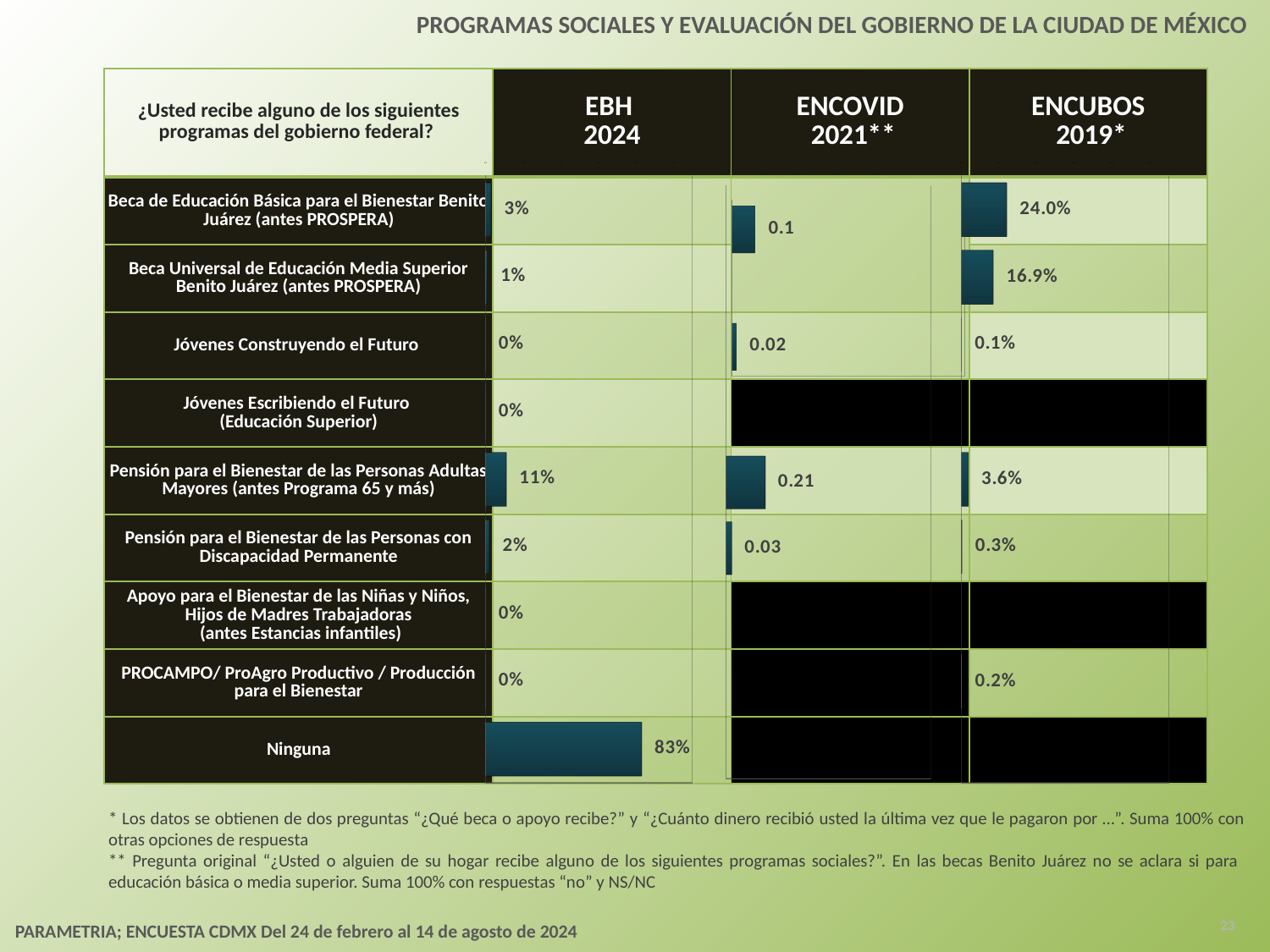

PROGRAMAS SOCIALES Y EVALUACIÓN DEL GOBIERNO DE LA CIUDAD DE MÉXICO
| ¿Usted recibe alguno de los siguientes programas del gobierno federal? | EBH 2024 | ENCOVID 2021\*\* | ENCUBOS 2019\* |
| --- | --- | --- | --- |
| Beca de Educación Básica para el Bienestar Benito Juárez (antes PROSPERA) |  |  |  |
| Beca Universal de Educación Media Superior Benito Juárez (antes PROSPERA) |  |  |  |
| Jóvenes Construyendo el Futuro |  |  |  |
| Jóvenes Escribiendo el Futuro (Educación Superior) |  |  |  |
| Pensión para el Bienestar de las Personas Adultas Mayores (antes Programa 65 y más) |  |  |  |
| Pensión para el Bienestar de las Personas con Discapacidad Permanente |  |  |  |
| Apoyo para el Bienestar de las Niñas y Niños, Hijos de Madres Trabajadoras (antes Estancias infantiles) |  |  |  |
| PROCAMPO/ ProAgro Productivo / Producción para el Bienestar |  |  |  |
| Ninguna |  |  |  |

[unsupported chart]

[unsupported chart]

[unsupported chart]

[unsupported chart]

* Los datos se obtienen de dos preguntas “¿Qué beca o apoyo recibe?” y “¿Cuánto dinero recibió usted la última vez que le pagaron por …”. Suma 100% con otras opciones de respuesta
** Pregunta original “¿Usted o alguien de su hogar recibe alguno de los siguientes programas sociales?”. En las becas Benito Juárez no se aclara si para  educación básica o media superior. Suma 100% con respuestas “no” y NS/NC
23
PARAMETRIA; ENCUESTA CDMX Del 24 de febrero al 14 de agosto de 2024